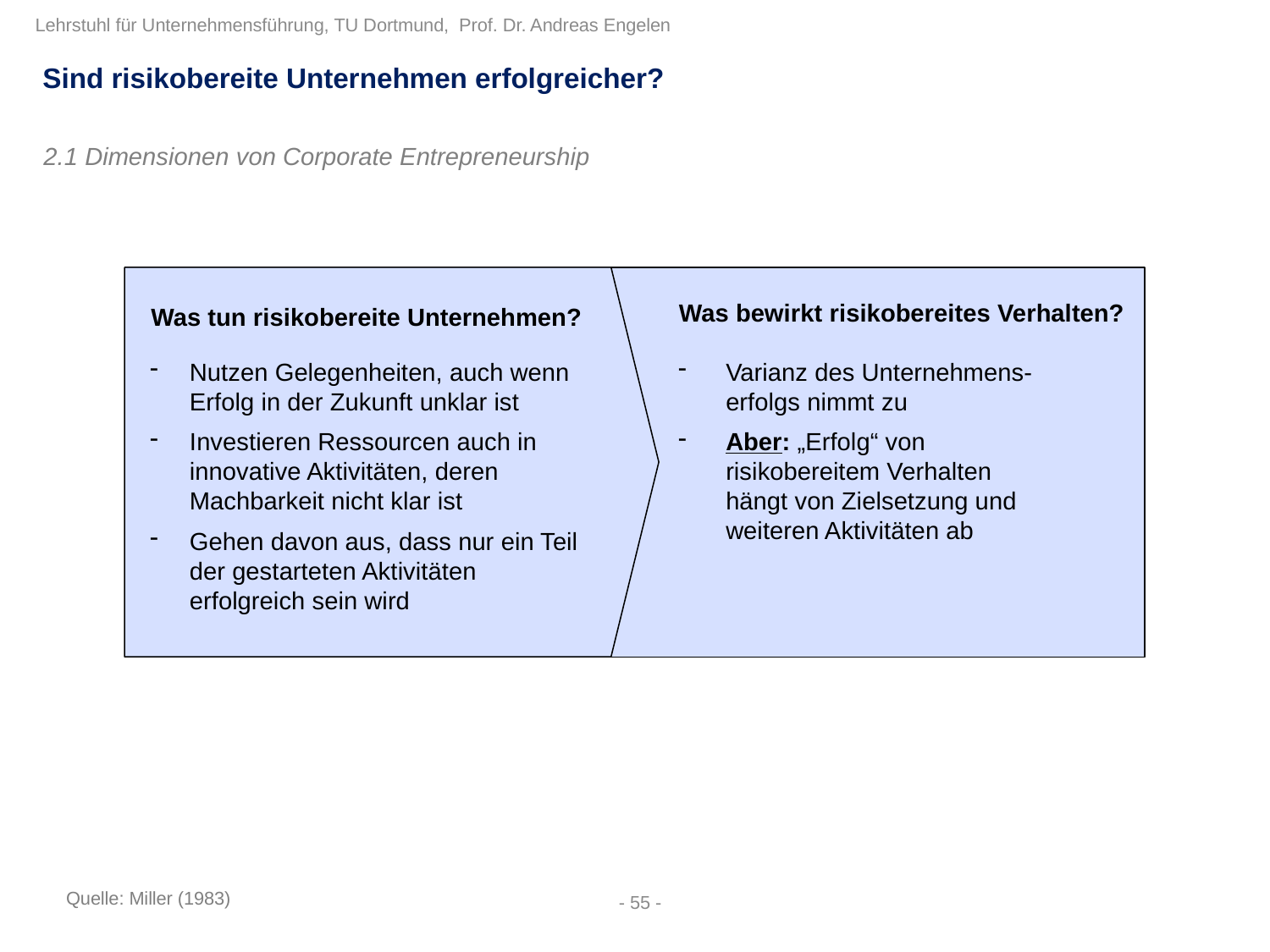

Sind risikobereite Unternehmen erfolgreicher?
2.1 Dimensionen von Corporate Entrepreneurship

Was bewirkt risikobereites Verhalten?
Was tun risikobereite Unternehmen?
Nutzen Gelegenheiten, auch wenn Erfolg in der Zukunft unklar ist
Investieren Ressourcen auch in innovative Aktivitäten, deren Machbarkeit nicht klar ist
Gehen davon aus, dass nur ein Teil der gestarteten Aktivitäten erfolgreich sein wird
Varianz des Unternehmens-erfolgs nimmt zu
Aber: „Erfolg“ von risikobereitem Verhalten hängt von Zielsetzung und weiteren Aktivitäten ab

Quelle: Miller (1983)
- 55 -